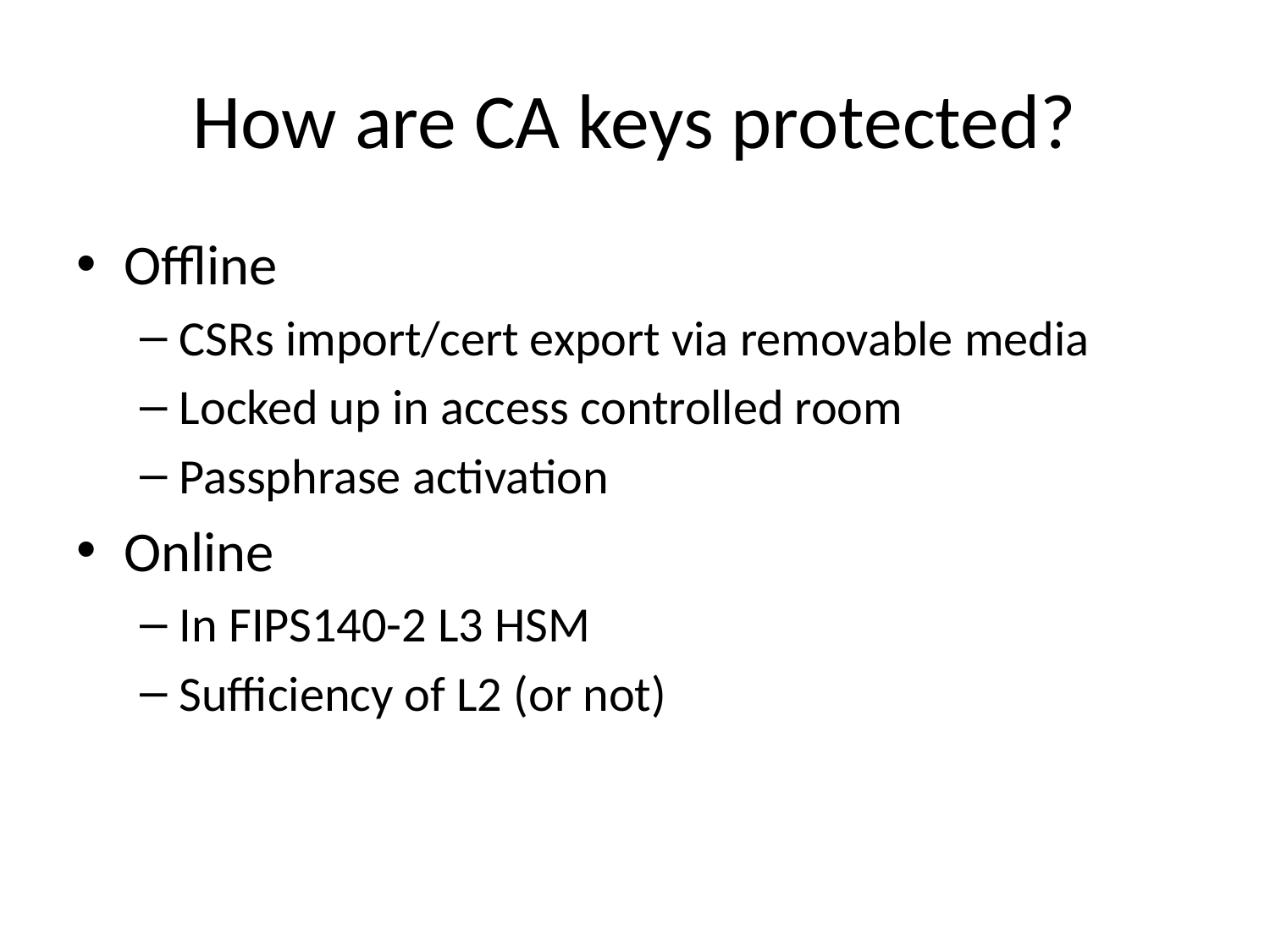

# How are CA keys protected?
Offline
CSRs import/cert export via removable media
Locked up in access controlled room
Passphrase activation
Online
In FIPS140-2 L3 HSM
Sufficiency of L2 (or not)